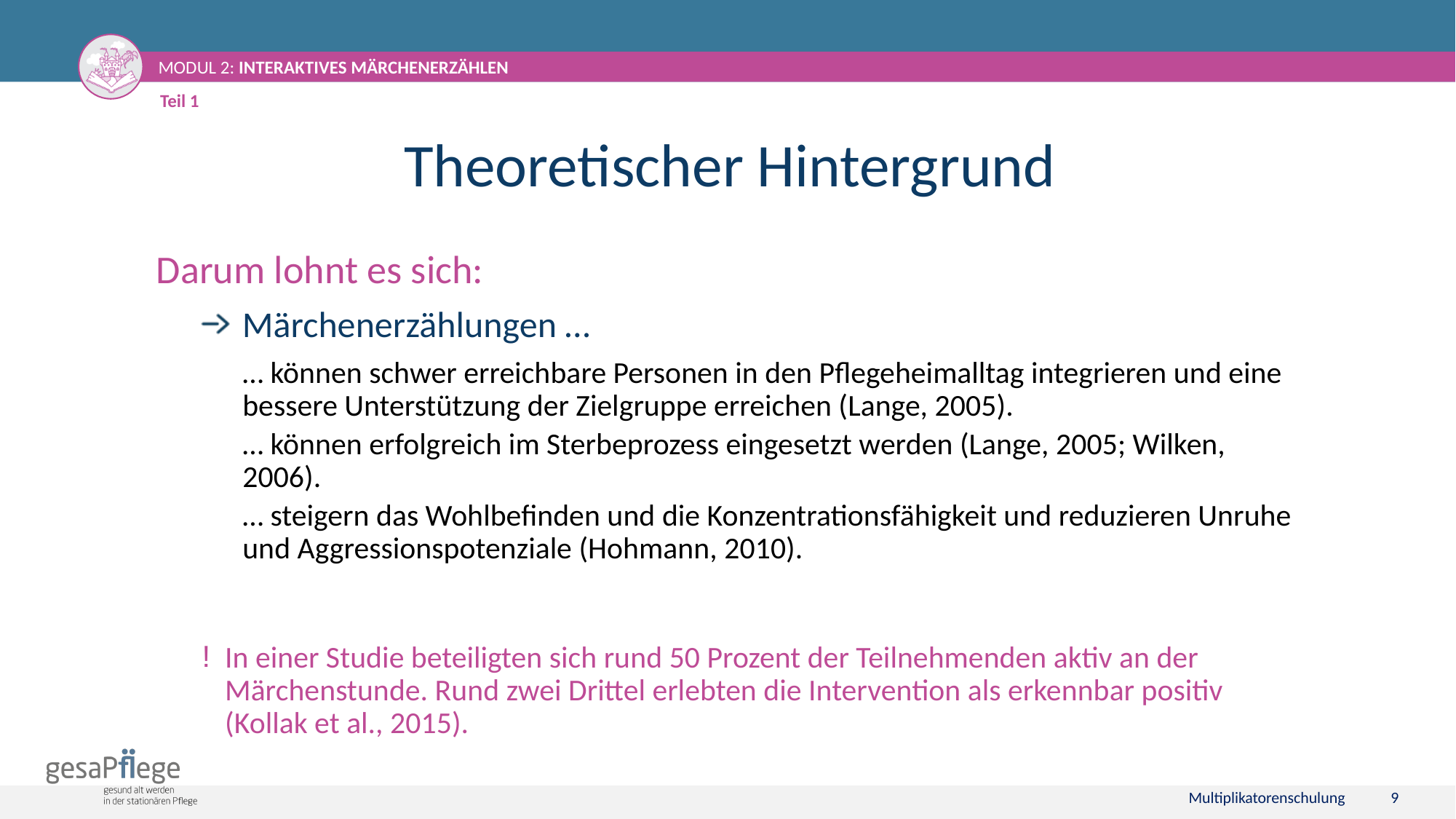

Teil 1
# Theoretischer Hintergrund
Darum lohnt es sich:
Märchenerzählungen …
… können schwer erreichbare Personen in den Pflegeheimalltag integrieren und eine bessere Unterstützung der Zielgruppe erreichen (Lange, 2005).
… können erfolgreich im Sterbeprozess eingesetzt werden (Lange, 2005; Wilken, 2006).
… steigern das Wohlbefinden und die Konzentrationsfähigkeit und reduzieren Unruhe und Aggressionspotenziale (Hohmann, 2010).

In einer Studie beteiligten sich rund 50 Prozent der Teilnehmenden aktiv an der Märchenstunde. Rund zwei Drittel erlebten die Intervention als erkennbar positiv (Kollak et al., 2015).
Multiplikatorenschulung
9